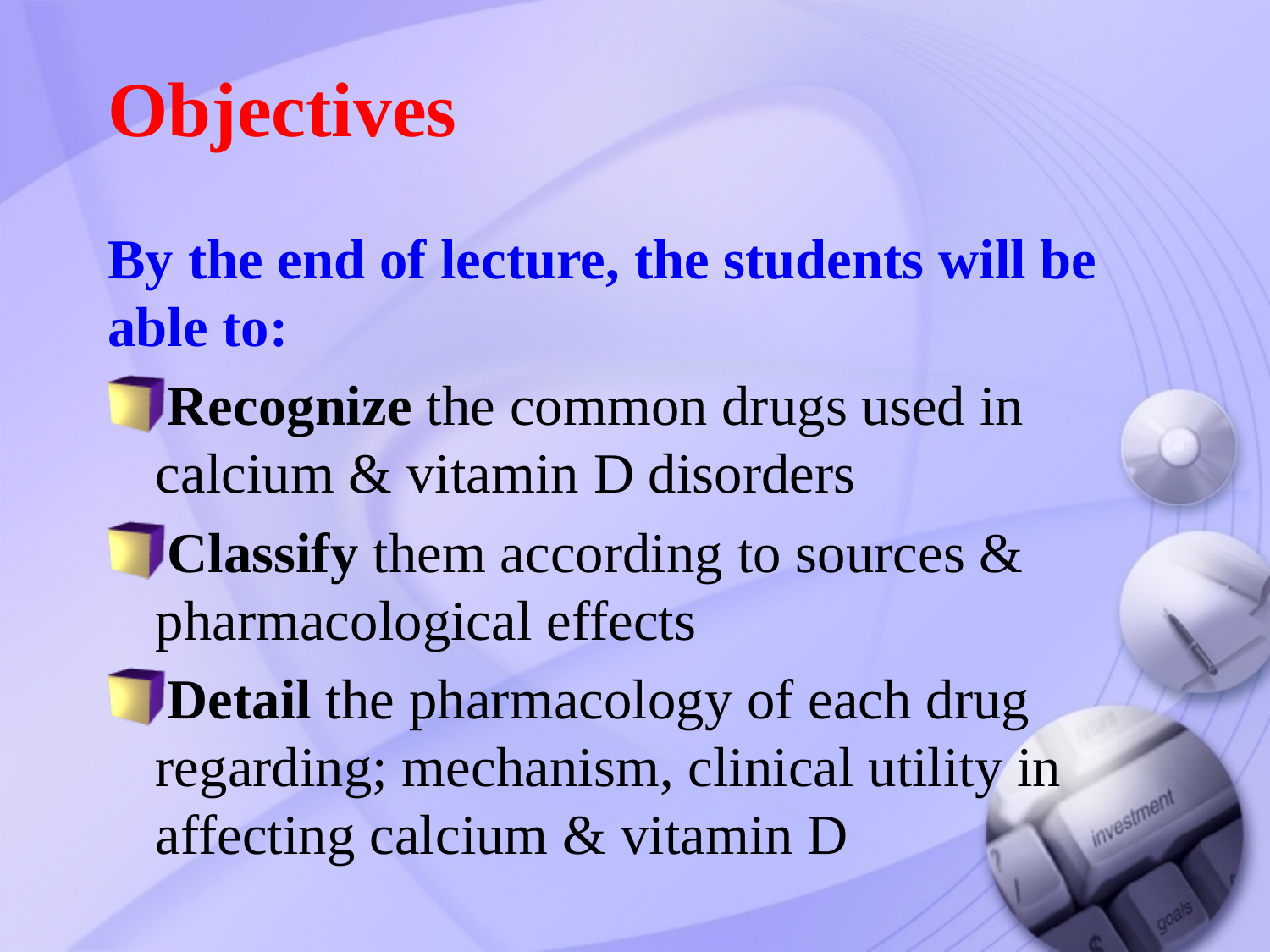

# Objectives
By the end of lecture, the students will be able to:
Recognize the common drugs used in  calcium & vitamin D disorders
Classify them according to sources &   pharmacological effects
Detail the pharmacology of each drug regarding; mechanism, clinical utility in affecting calcium & vitamin D